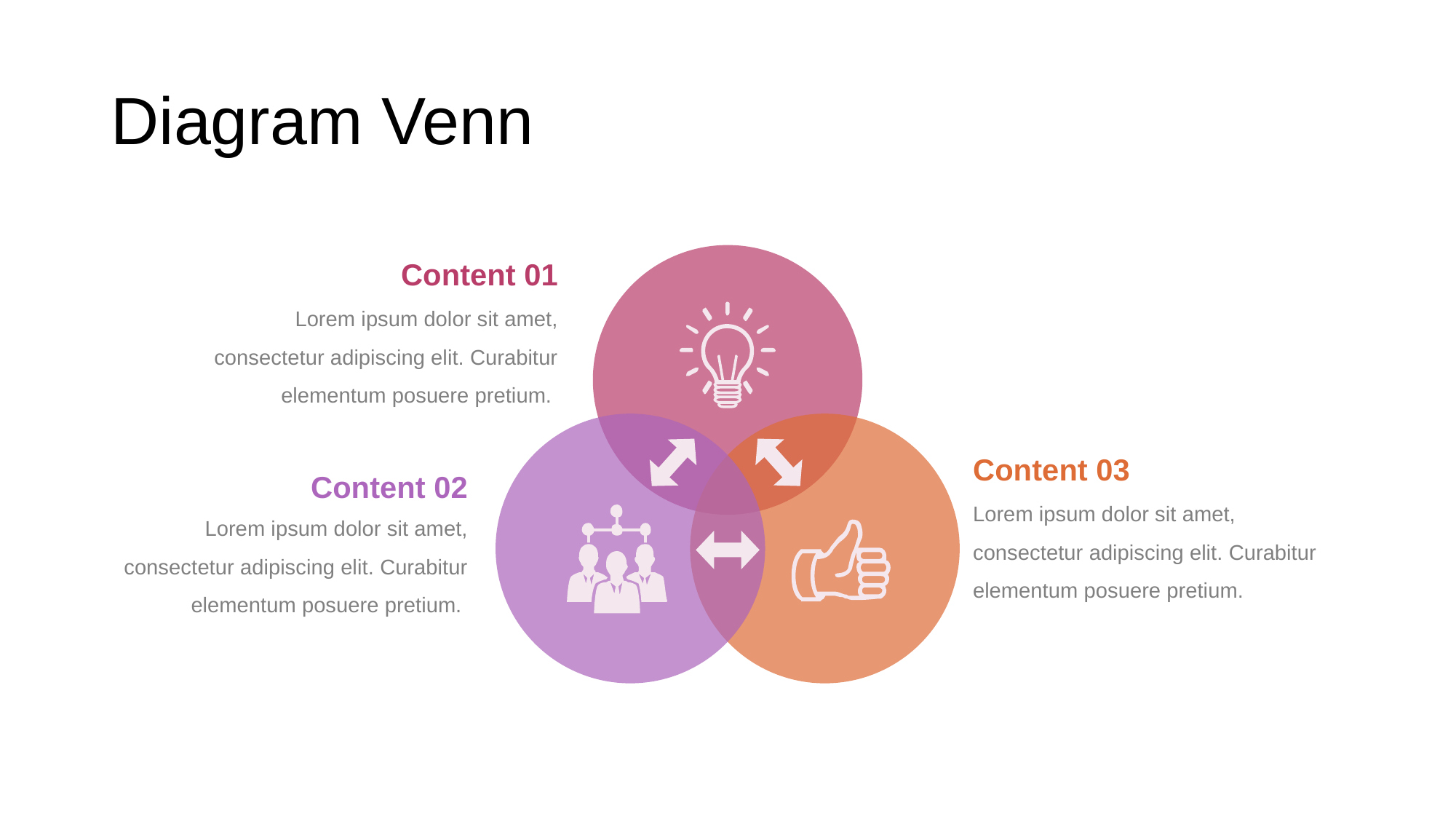

# Diagram Venn
Content 01

Lorem ipsum dolor sit amet, consectetur adipiscing elit. Curabitur elementum posuere pretium.

Content 03

Content 02
Lorem ipsum dolor sit amet, consectetur adipiscing elit. Curabitur elementum posuere pretium.
Lorem ipsum dolor sit amet, consectetur adipiscing elit. Curabitur elementum posuere pretium.